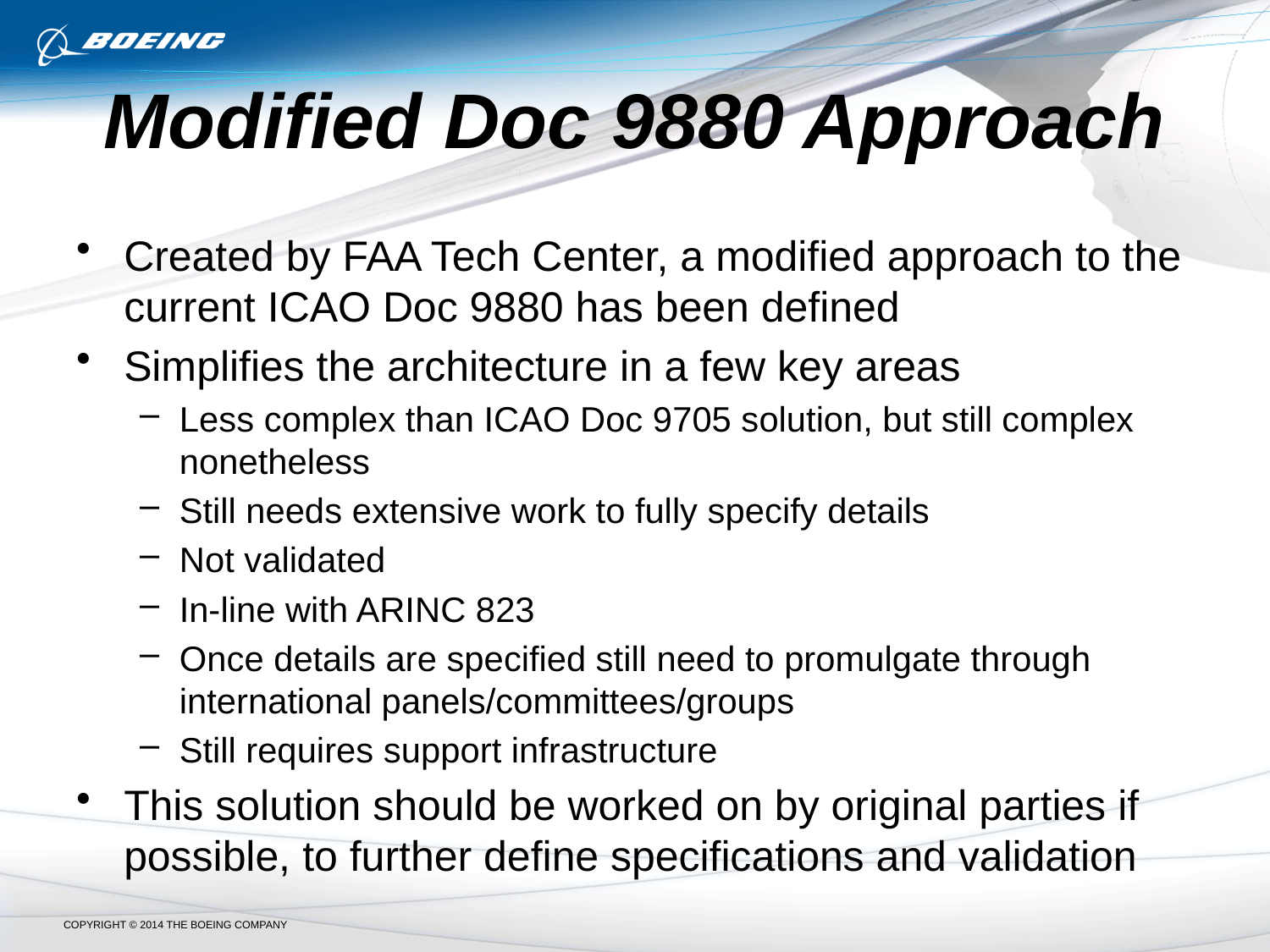

# Modified Doc 9880 Approach
Created by FAA Tech Center, a modified approach to the current ICAO Doc 9880 has been defined
Simplifies the architecture in a few key areas
Less complex than ICAO Doc 9705 solution, but still complex nonetheless
Still needs extensive work to fully specify details
Not validated
In-line with ARINC 823
Once details are specified still need to promulgate through international panels/committees/groups
Still requires support infrastructure
This solution should be worked on by original parties if possible, to further define specifications and validation